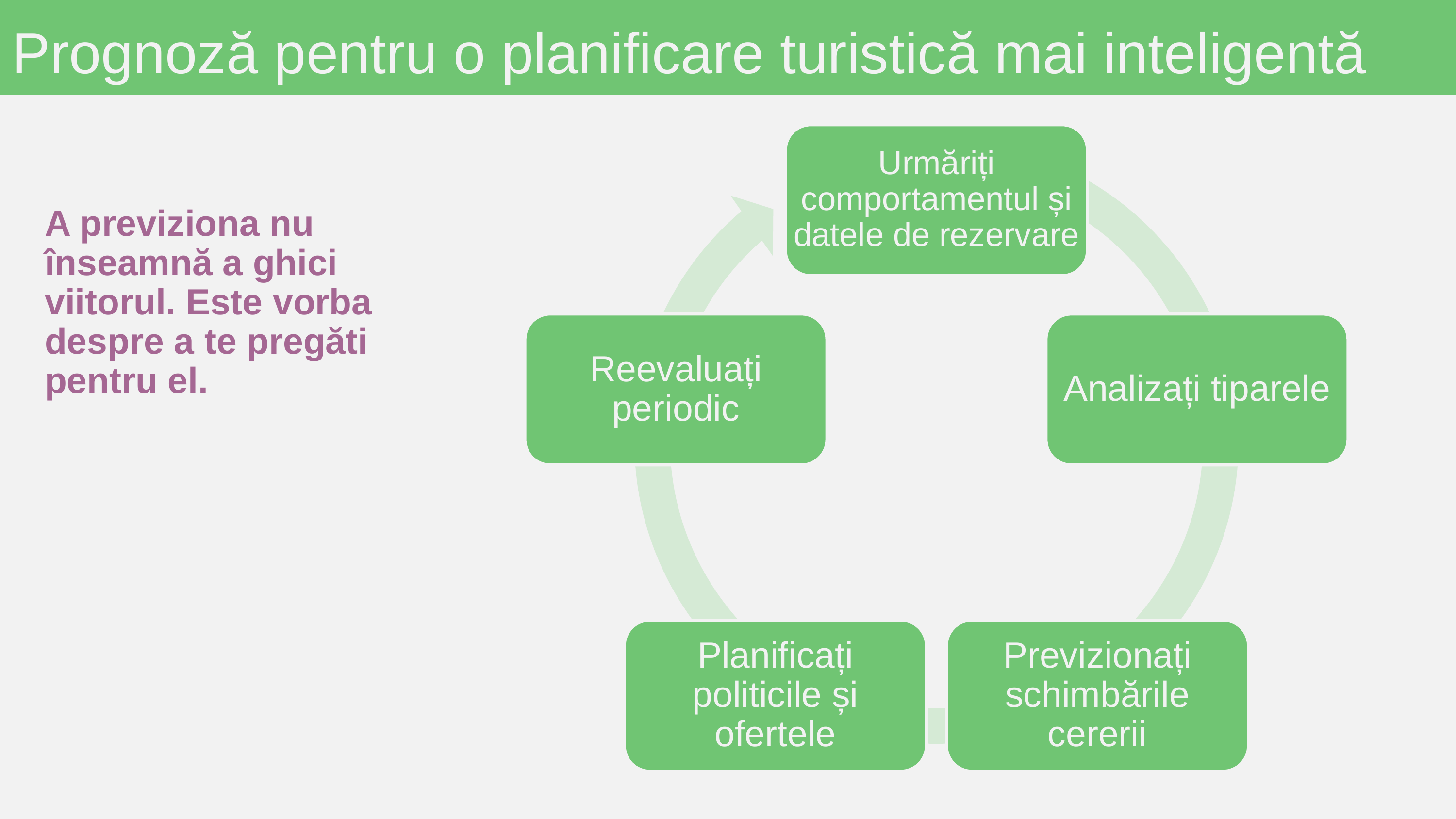

Prognoză pentru o planificare turistică mai inteligentă

Urmăriți comportamentul și datele de rezervare

A previziona nu înseamnă a ghici viitorul. Este vorba despre a te pregăti pentru el.

Reevaluați periodic

Analizați tiparele

Planificați politicile și ofertele

Previzionați schimbările cererii